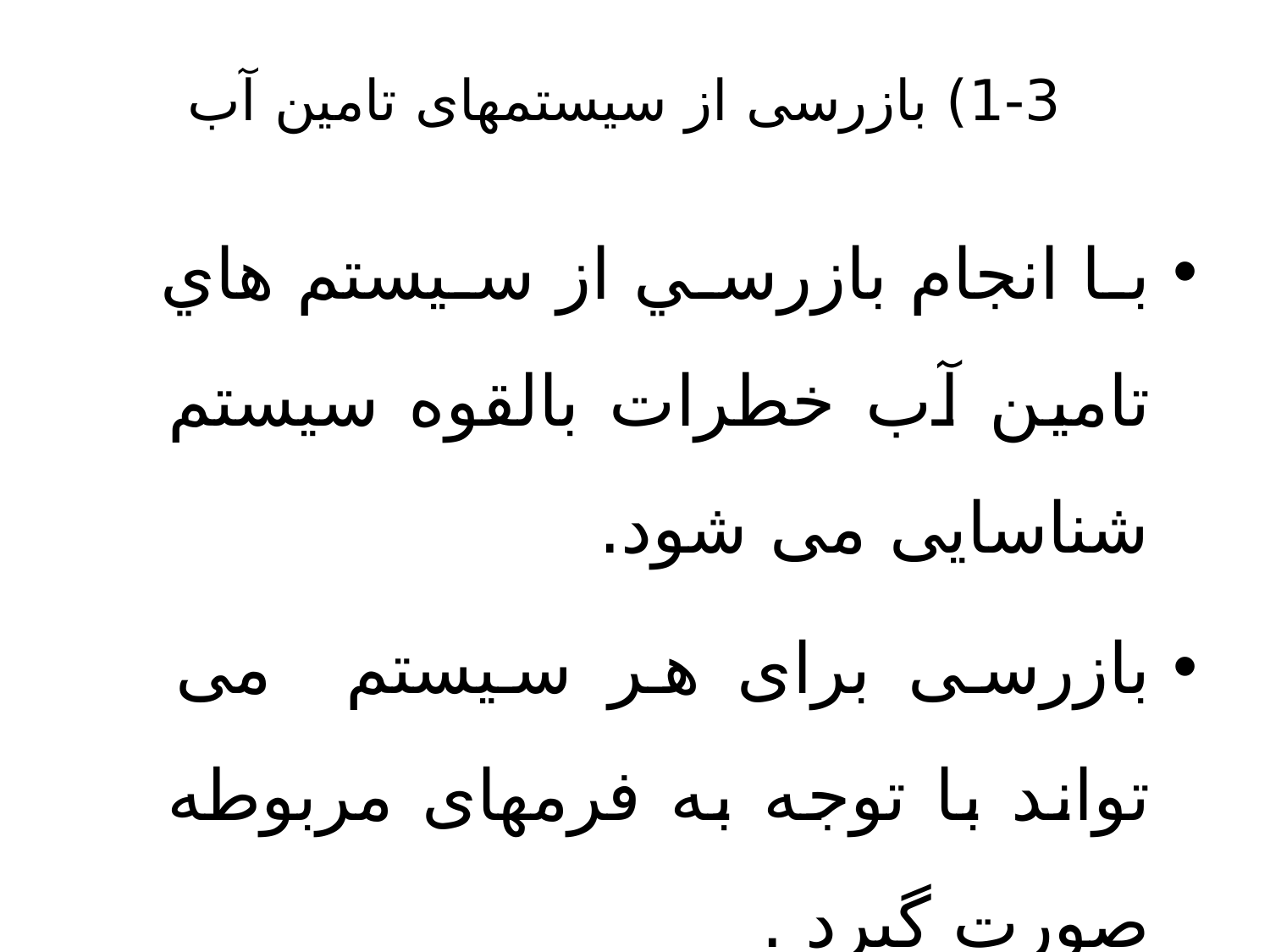

# 1-3) بازرسی از سیستمهای تامین آب
با انجام بازرسي از سيستم هاي تامين آب خطرات بالقوه سیستم شناسایی می شود.
بازرسی برای هر سیستم  می تواند با توجه به فرمهای مربوطه صورت گیرد .